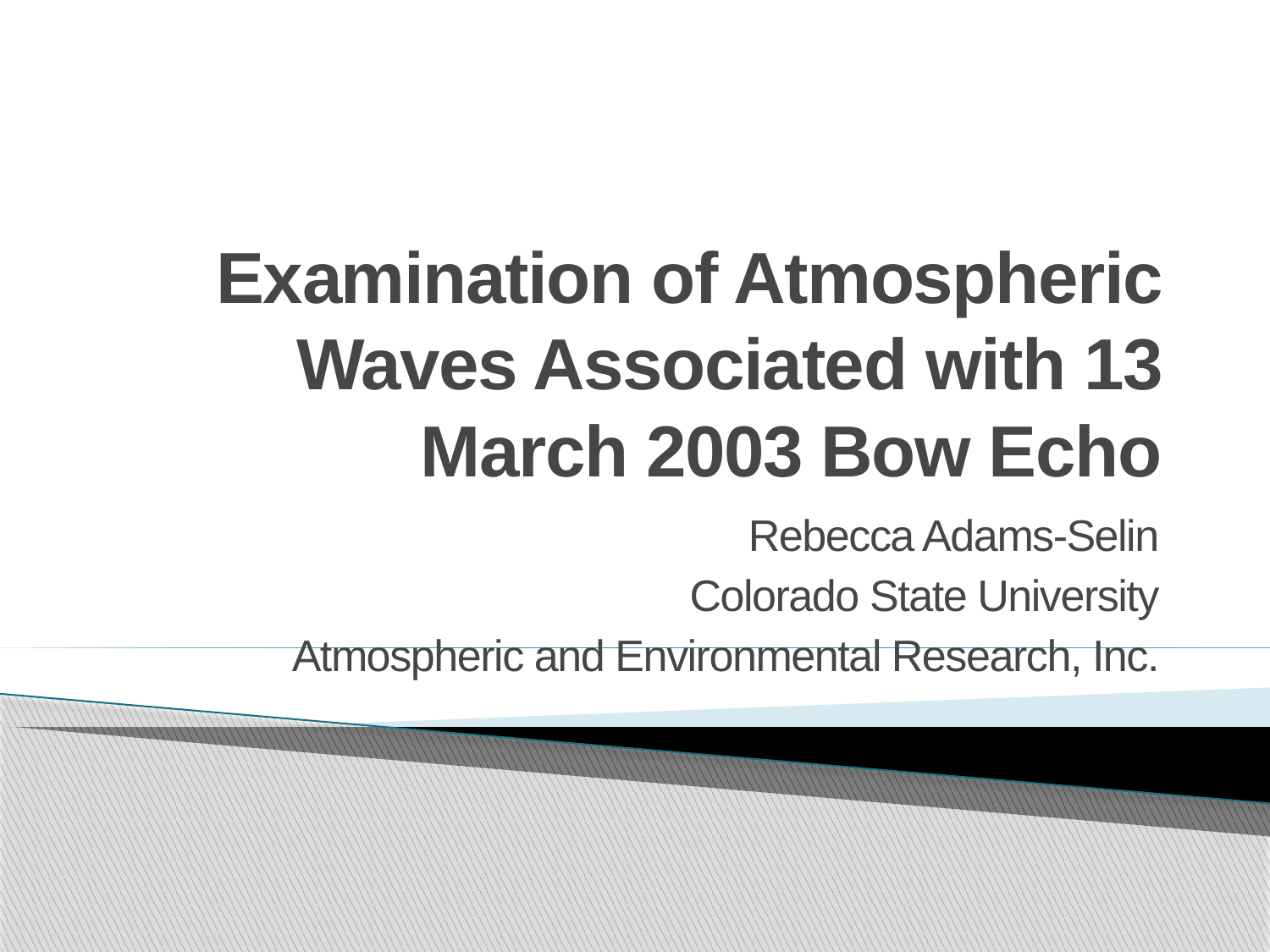

# Examination of Atmospheric Waves Associated with 13 March 2003 Bow Echo
Rebecca Adams-Selin
Colorado State University
Atmospheric and Environmental Research, Inc.